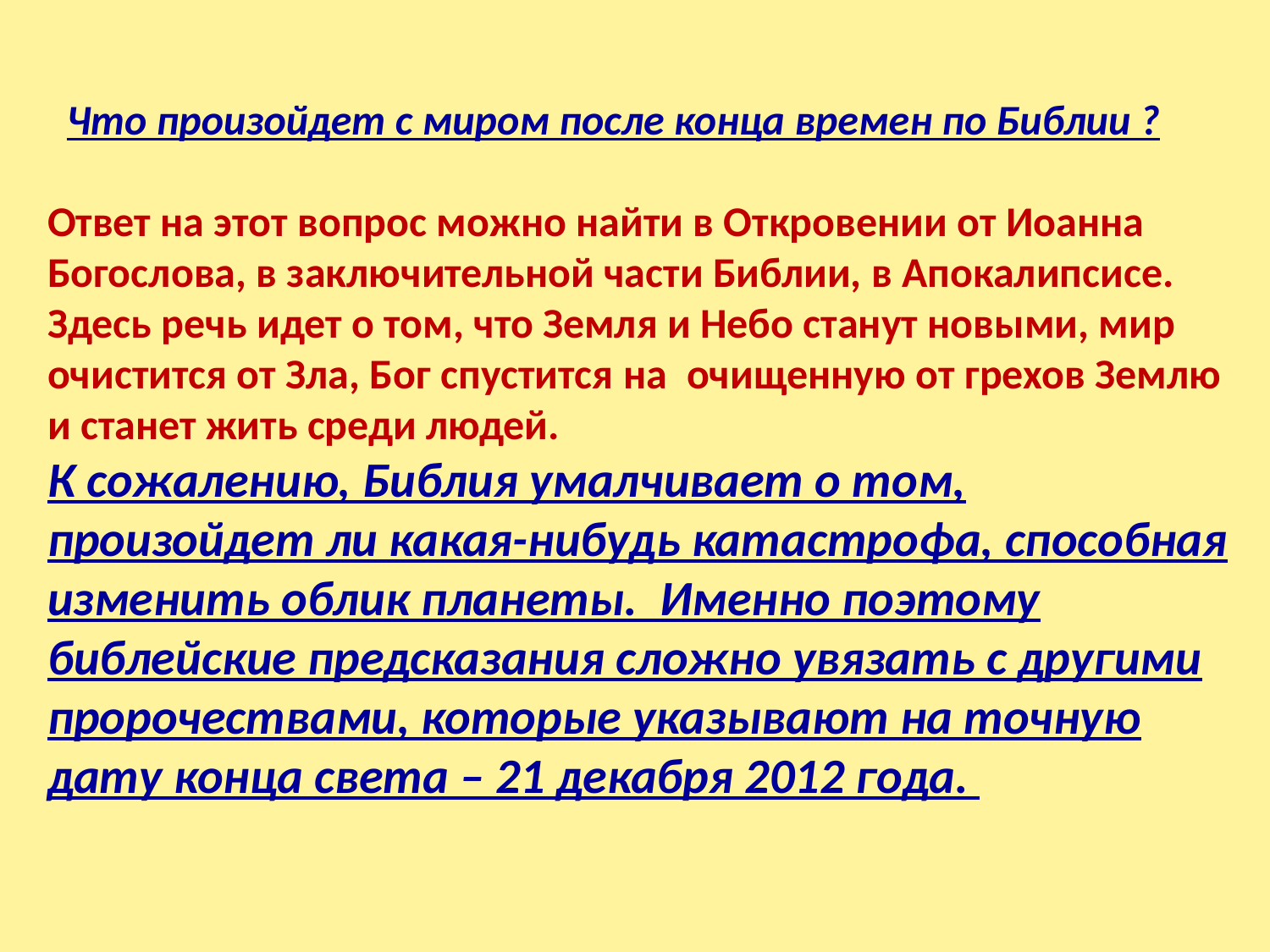

Что произойдет с миром после конца времен по Библии ?

Ответ на этот вопрос можно найти в Откровении от Иоанна Богослова, в заключительной части Библии, в Апокалипсисе. Здесь речь идет о том, что Земля и Небо станут новыми, мир очистится от Зла, Бог спустится на  очищенную от грехов Землю и станет жить среди людей.
К сожалению, Библия умалчивает о том, произойдет ли какая-нибудь катастрофа, способная изменить облик планеты.  Именно поэтому библейские предсказания сложно увязать с другими пророчествами, которые указывают на точную дату конца света – 21 декабря 2012 года.